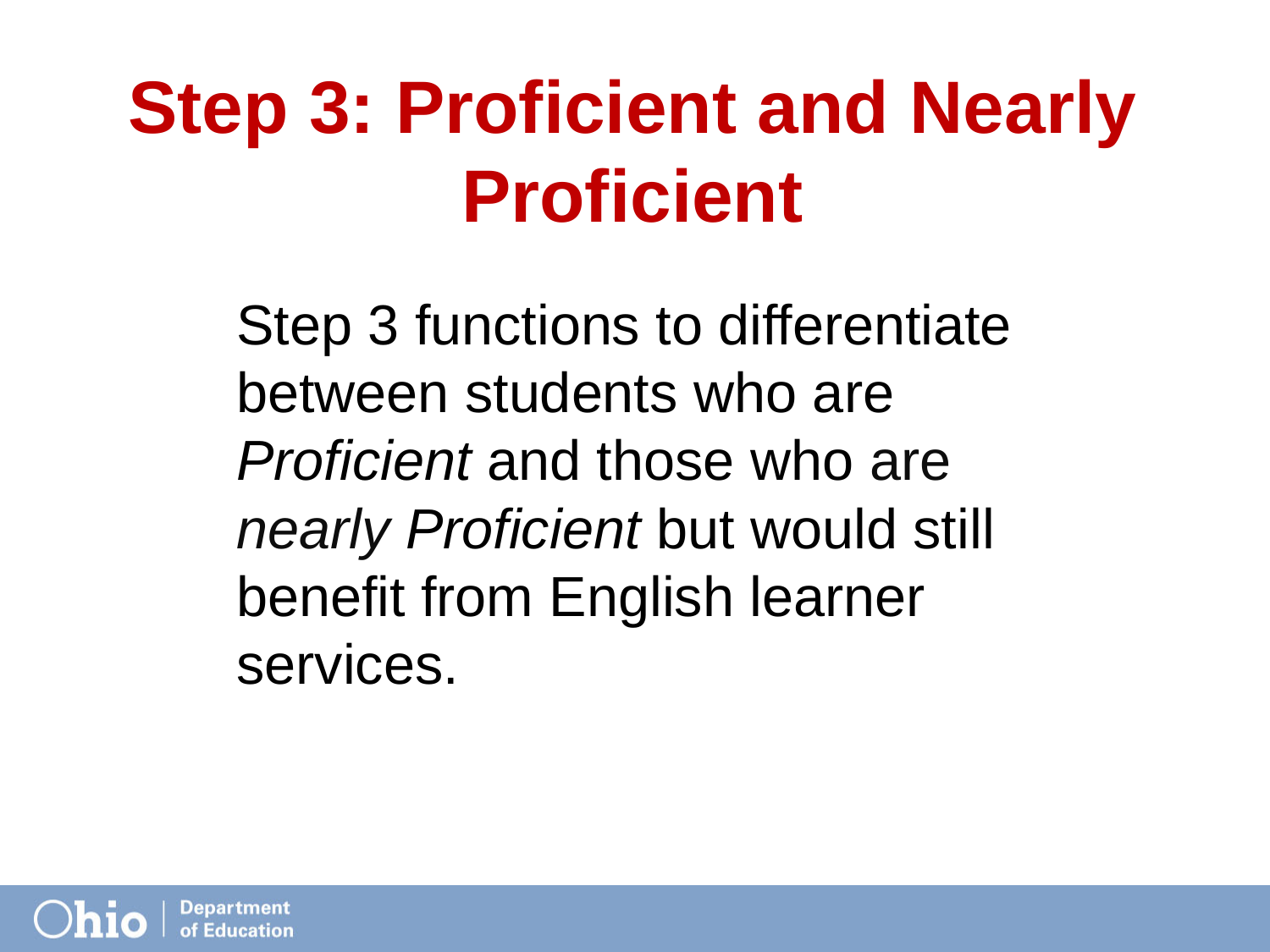

# Step 3: Proficient and Nearly Proficient
Step 3 functions to differentiate between students who are Proficient and those who are nearly Proficient but would still benefit from English learner services.